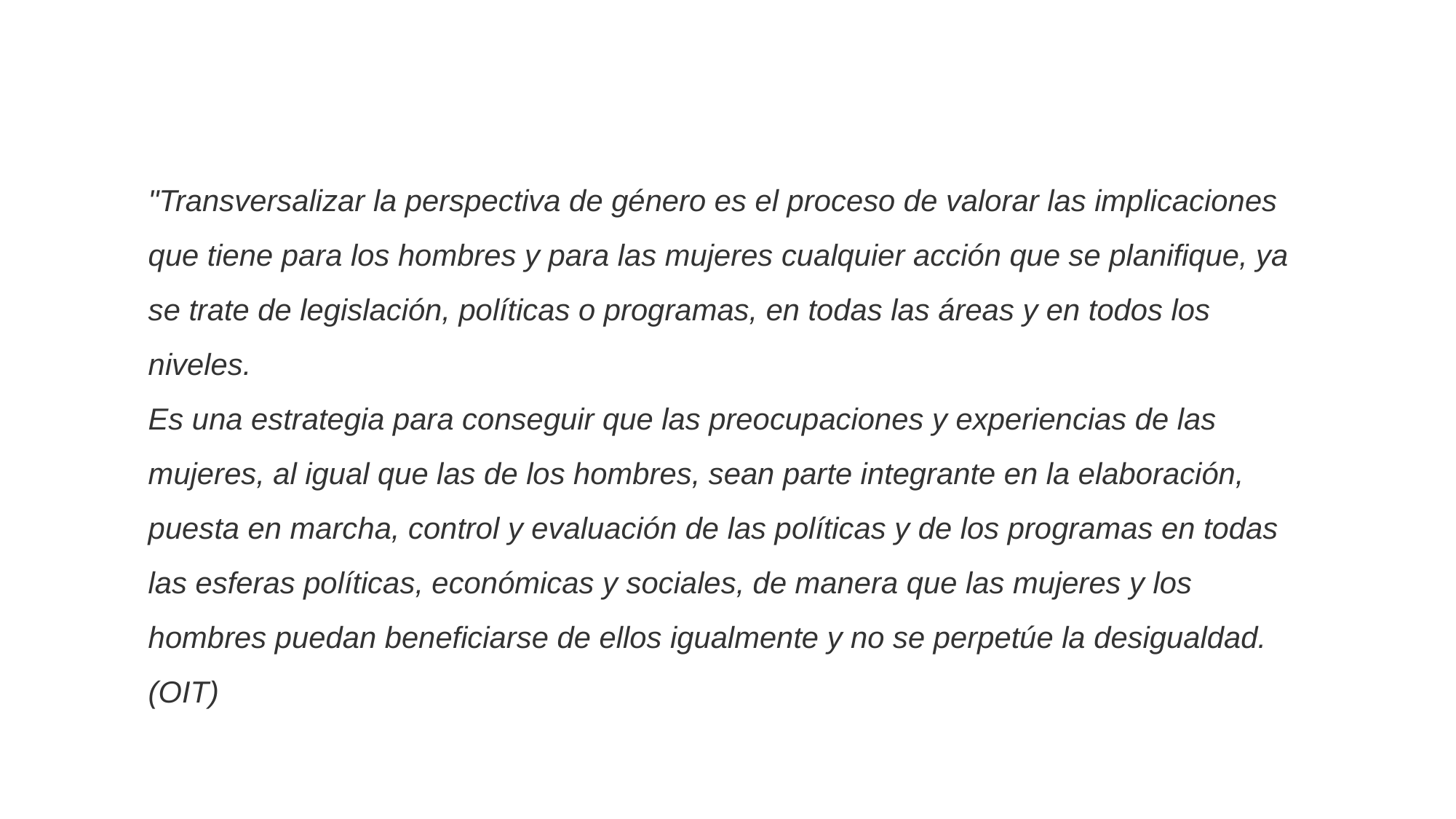

"Transversalizar la perspectiva de género es el proceso de valorar las implicaciones que tiene para los hombres y para las mujeres cualquier acción que se planifique, ya se trate de legislación, políticas o programas, en todas las áreas y en todos los niveles.
Es una estrategia para conseguir que las preocupaciones y experiencias de las mujeres, al igual que las de los hombres, sean parte integrante en la elaboración, puesta en marcha, control y evaluación de las políticas y de los programas en todas las esferas políticas, económicas y sociales, de manera que las mujeres y los hombres puedan beneficiarse de ellos igualmente y no se perpetúe la desigualdad. (OIT)